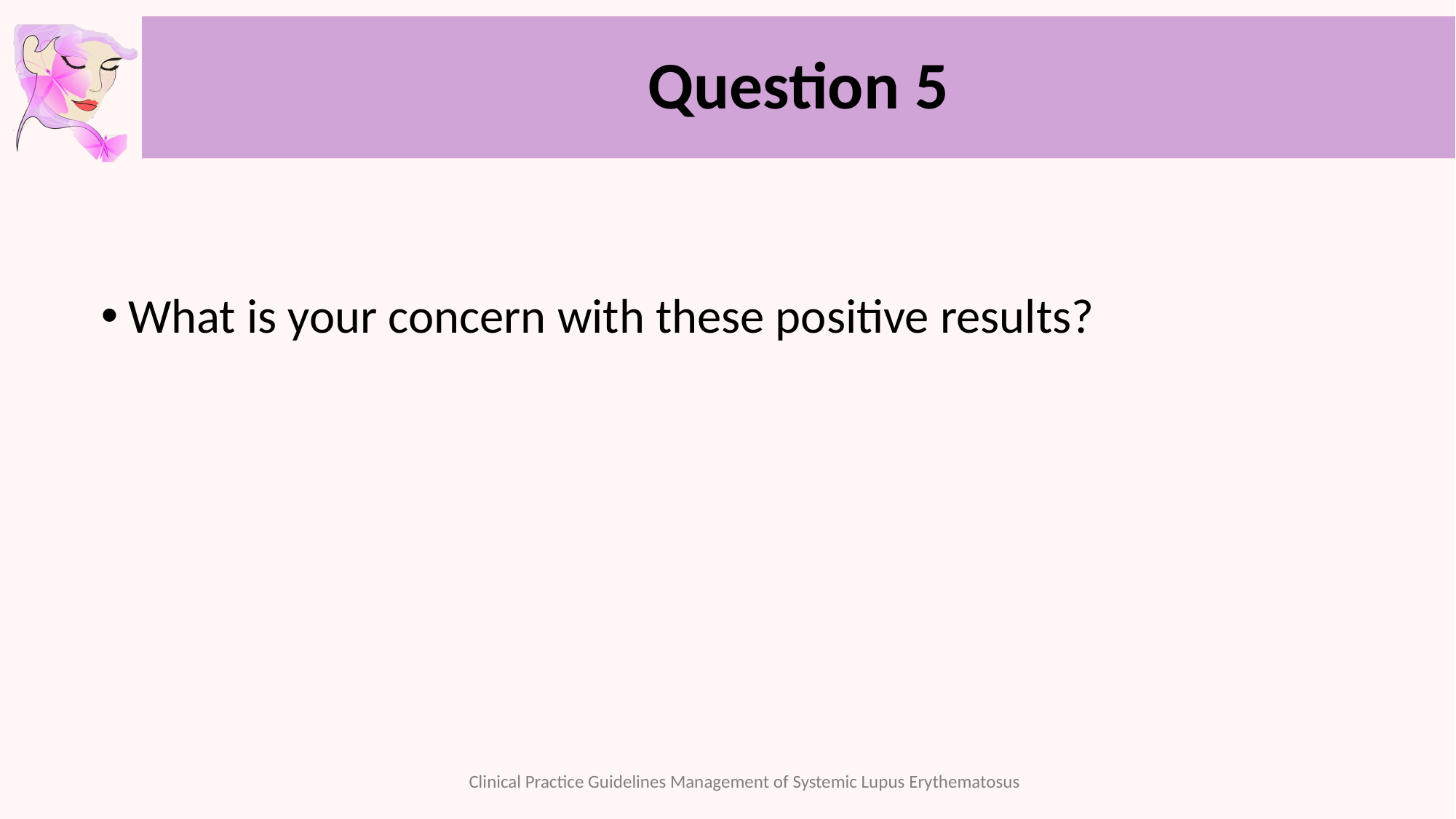

# Question 5
What is your concern with these positive results?